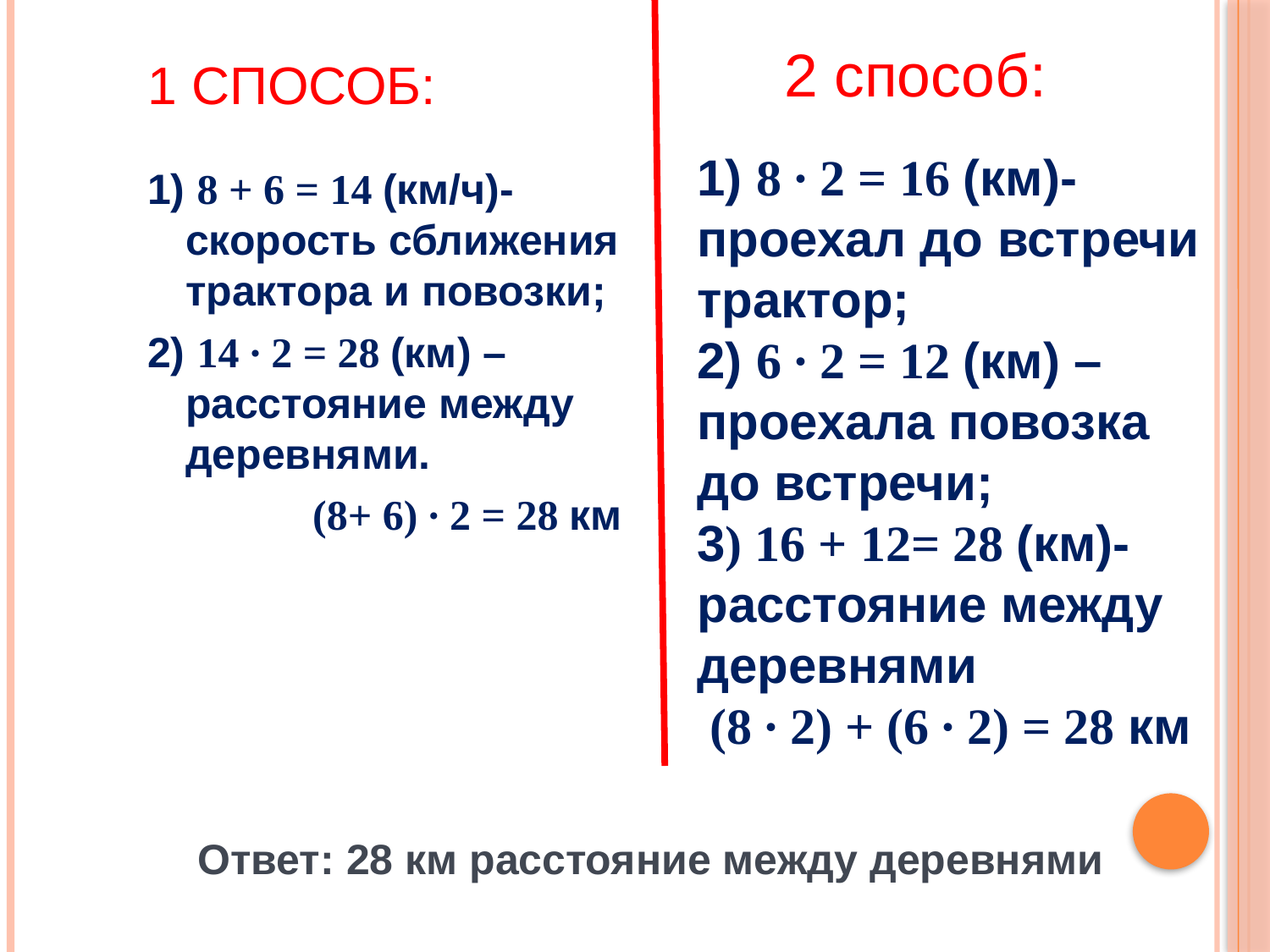

# 1 способ:
2 способ:
1) 8 ∙ 2 = 16 (км)- проехал до встречи трактор;
2) 6 ∙ 2 = 12 (км) – проехала повозка до встречи;
3) 16 + 12= 28 (км)- расстояние между деревнями
 (8 ∙ 2) + (6 ∙ 2) = 28 км

1) 8 + 6 = 14 (км/ч)- скорость сближения трактора и повозки;
2) 14 ∙ 2 = 28 (км) – расстояние между деревнями.
		(8+ 6) ∙ 2 = 28 км

Ответ: 28 км расстояние между деревнями